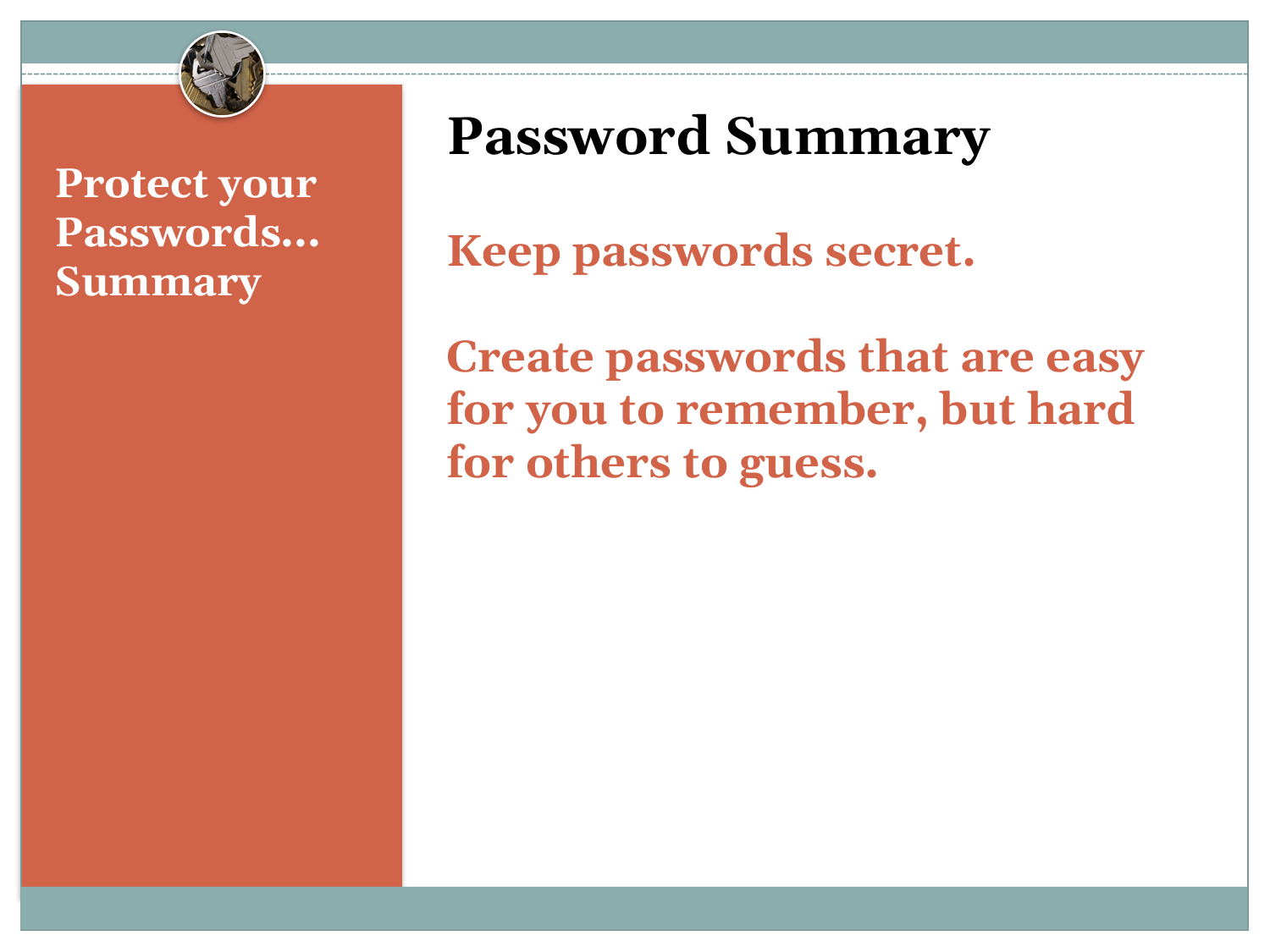

Password Summary
Keep passwords secret.
Create passwords that are easy for you to remember, but hard for others to guess.
Remember, your passwords are the keys to your computer, network, and information that you do not want to let unauthorized persons access.
So, Always Protect your Passwords
# Protect your Passwords... Summary